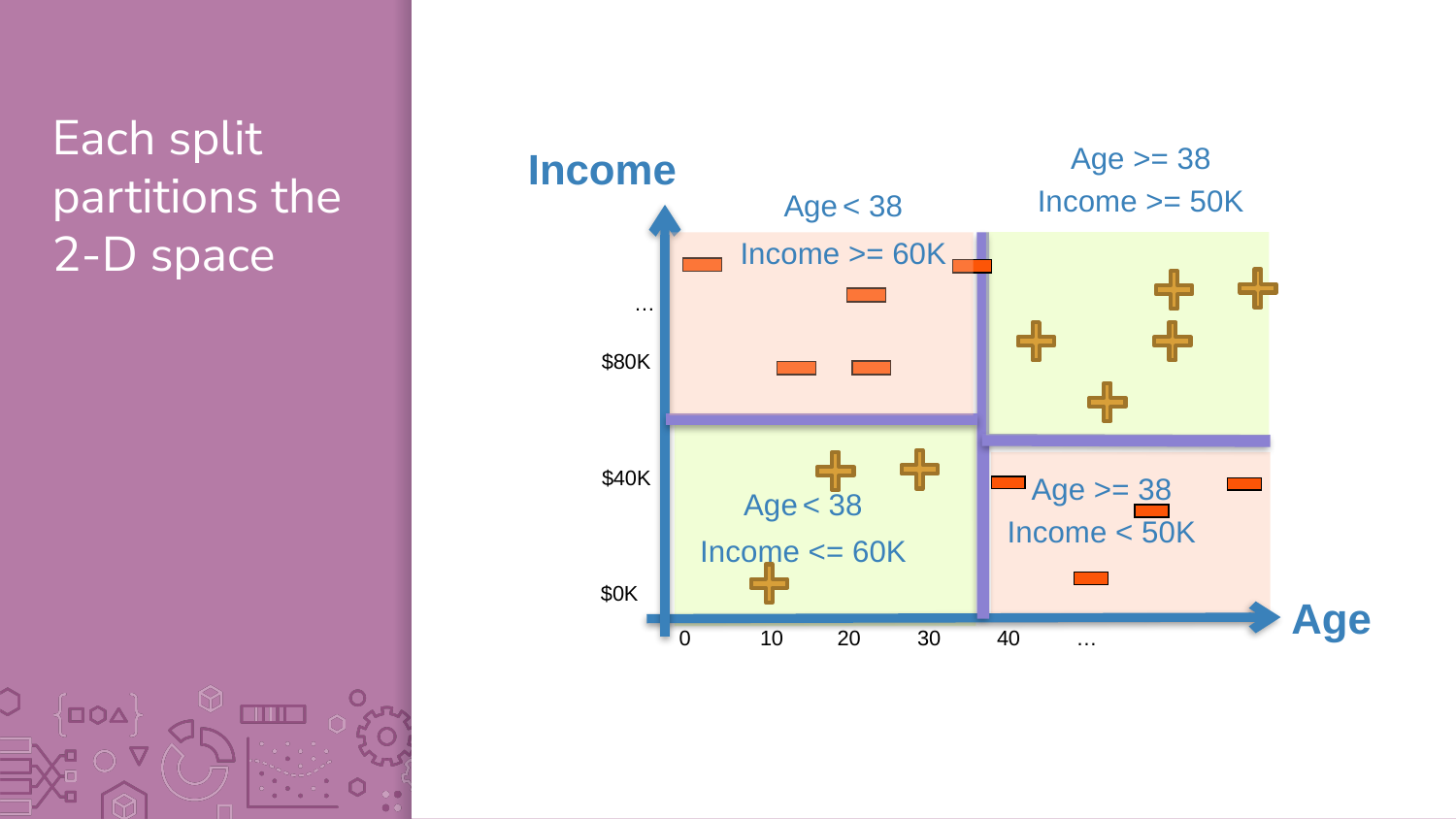

# Each split partitions the 2-D space
Age >= 38
Income >= 50K
Income
Age < 38
Income >= 60K

…
$80K

$40K
Age >= 38
Income < 50K
Age < 38
Income <= 60K
    $0K
Age
0
10
20
30
40
…